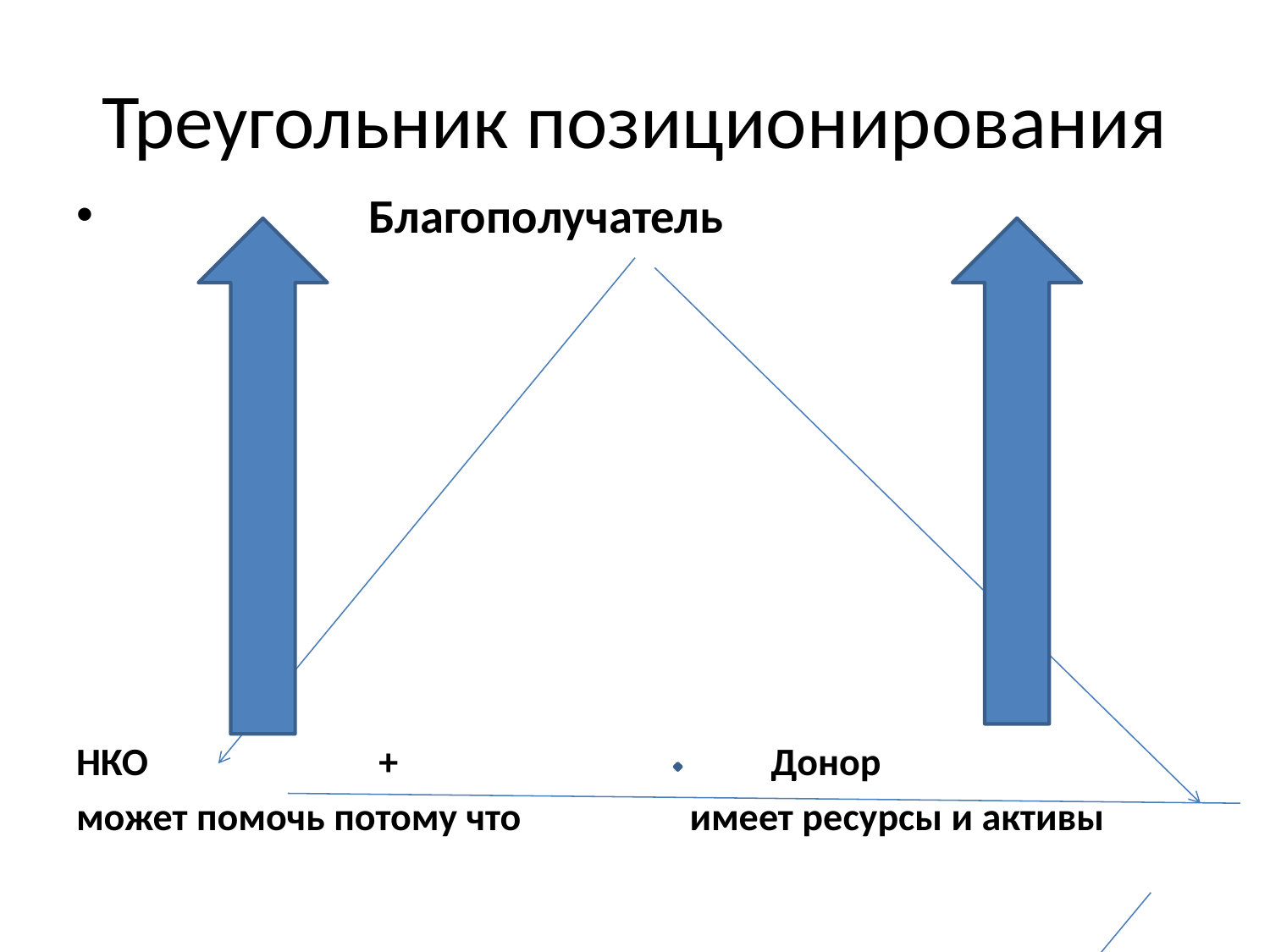

# Треугольник позиционирования
                       Благополучатель

НКО                          +                                          Донор
может помочь потому что                   имеет ресурсы и активы